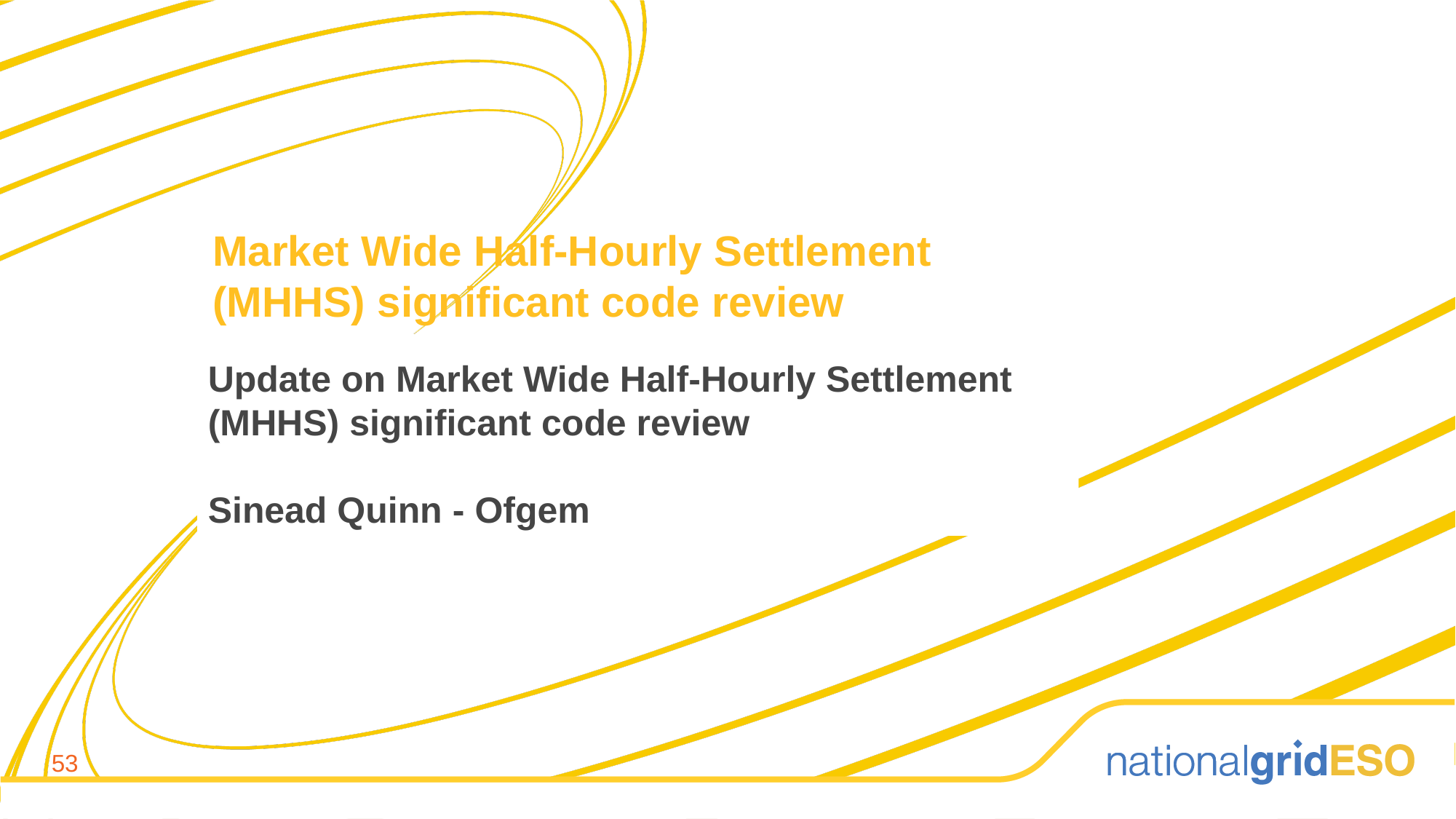

Market Wide Half-Hourly Settlement (MHHS) significant code review
Update on Market Wide Half-Hourly Settlement (MHHS) significant code review

Sinead Quinn - Ofgem